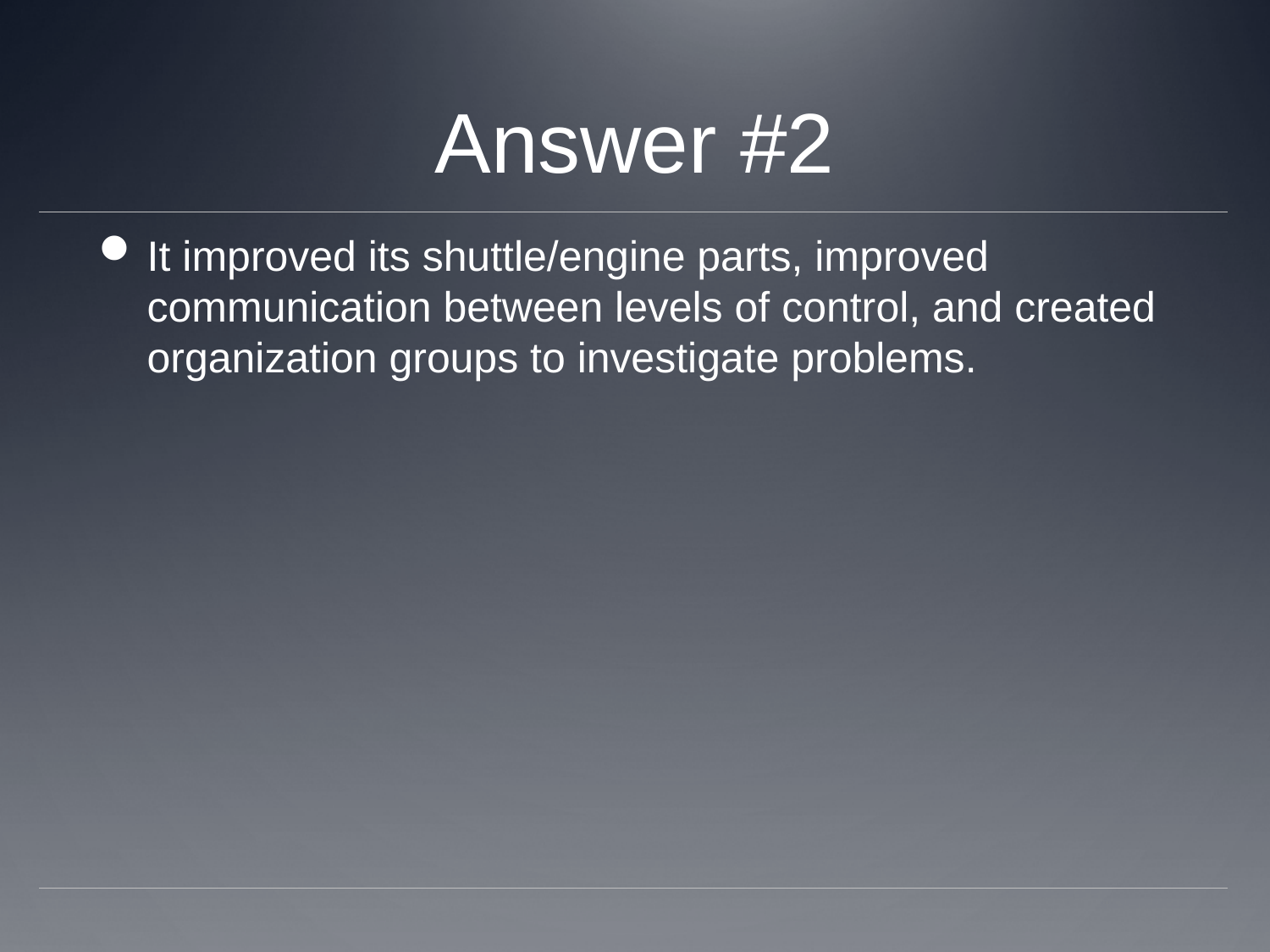

# Answer #2
It improved its shuttle/engine parts, improved communication between levels of control, and created organization groups to investigate problems.